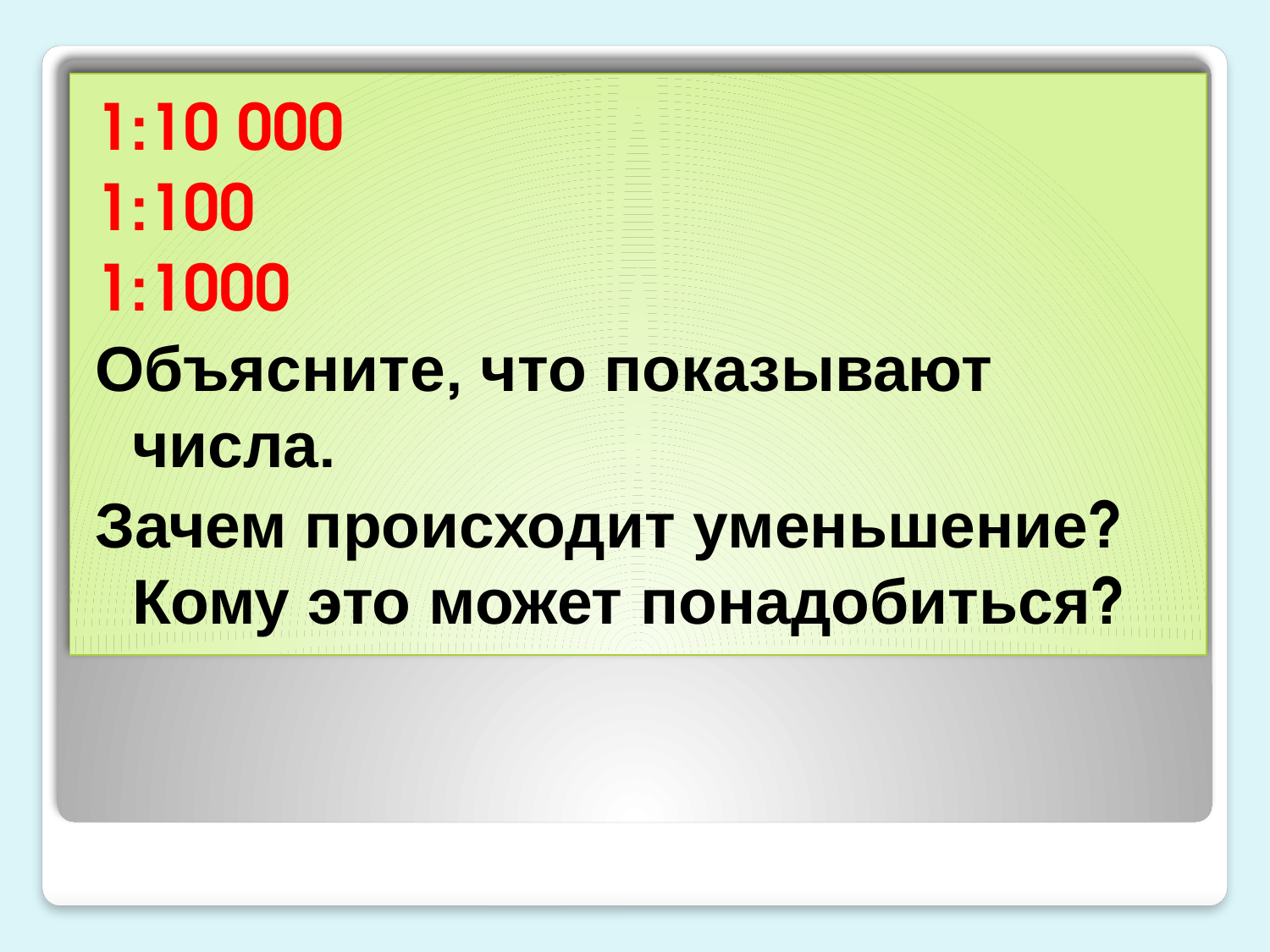

1:10 000
1:100
1:1000
Объясните, что показывают числа.
Зачем происходит уменьшение? Кому это может понадобиться?
#